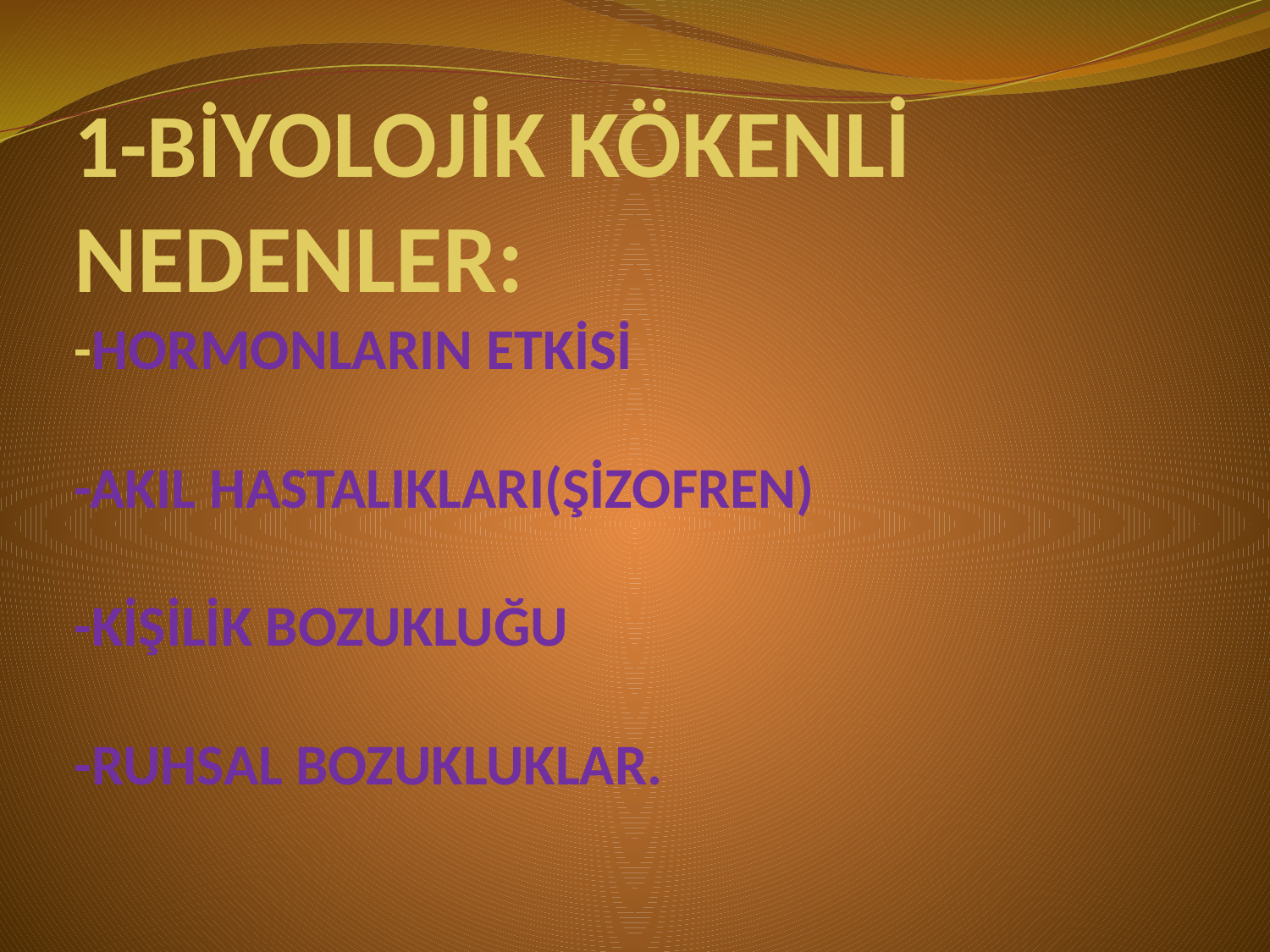

# 1-BİYOLOJİK KÖKENLİ NEDENLER: -HORMONLARIN ETKİSİ -AKIL HASTALIKLARI(ŞİZOFREN) -KİŞİLİK BOZUKLUĞU -RUHSAL BOZUKLUKLAR.